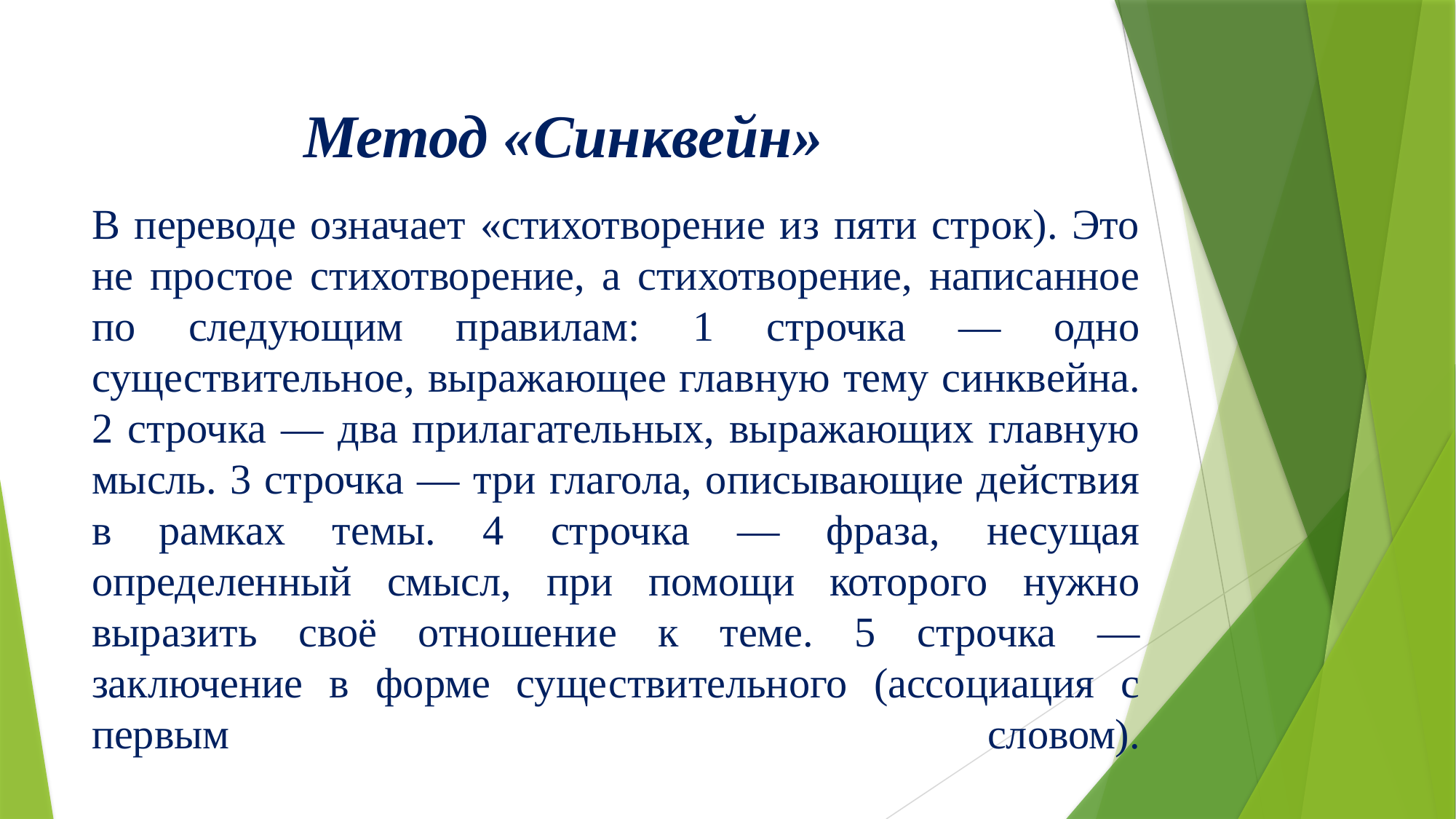

# Метод «Синквейн»
В переводе означает «стихотворение из пяти строк). Это не простое стихотворение, а стихотворение, написанное по следующим правилам: 1 строчка — одно существительное, выражающее главную тему cинквейна. 2 строчка — два прилагательных, выражающих главную мысль. 3 строчка — три глагола, описывающие действия в рамках темы. 4 строчка — фраза, несущая определенный смысл, при помощи которого нужно выразить своё отношение к теме. 5 строчка — заключение в форме существительного (ассоциация с первым словом).